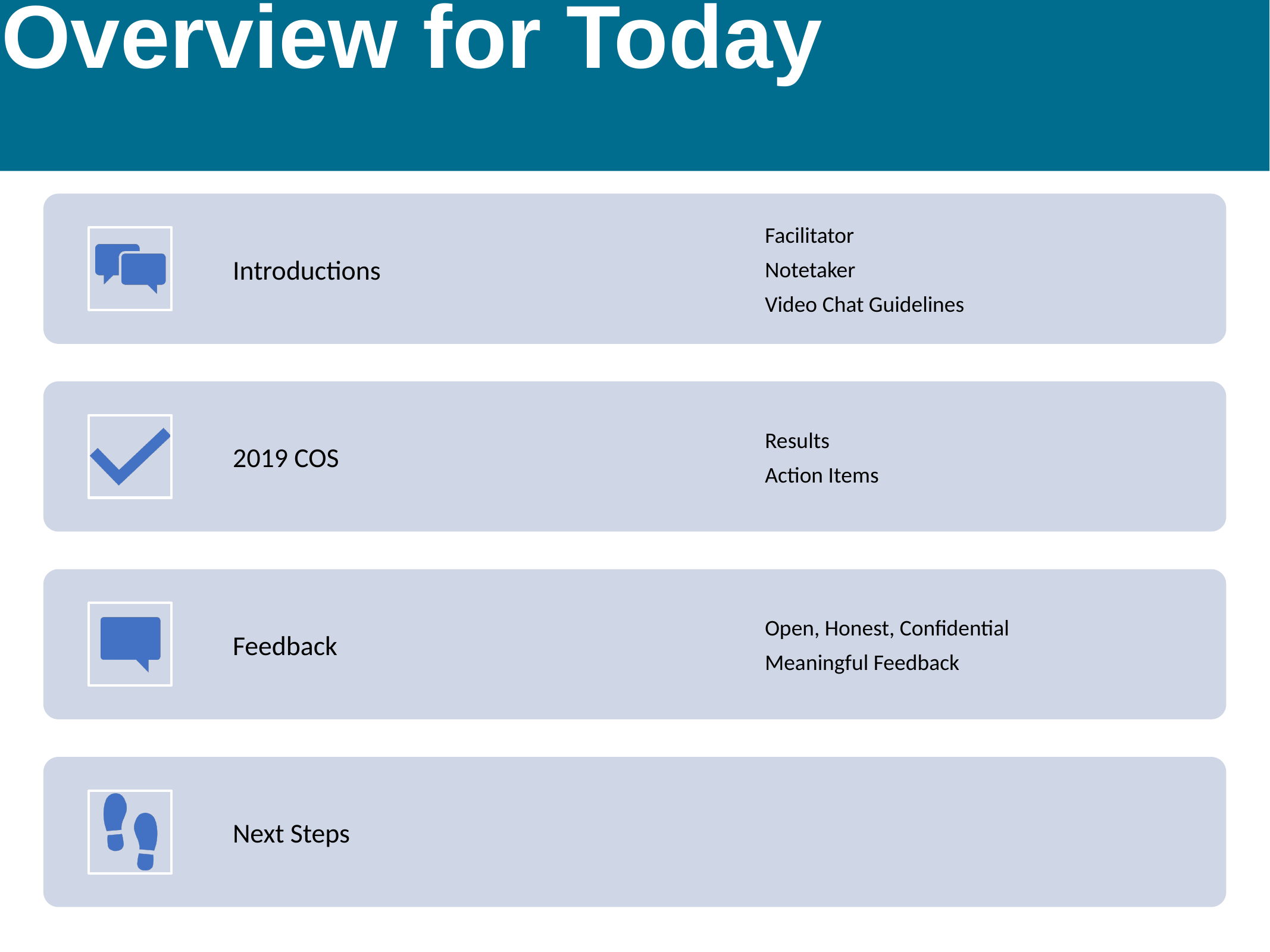

# Overview for Today

Introductions

Facilitator
Notetaker
Video Chat Guidelines

2019 COS

Results
Action Items

Feedback

Open, Honest, Confidential
Meaningful Feedback

Next Steps